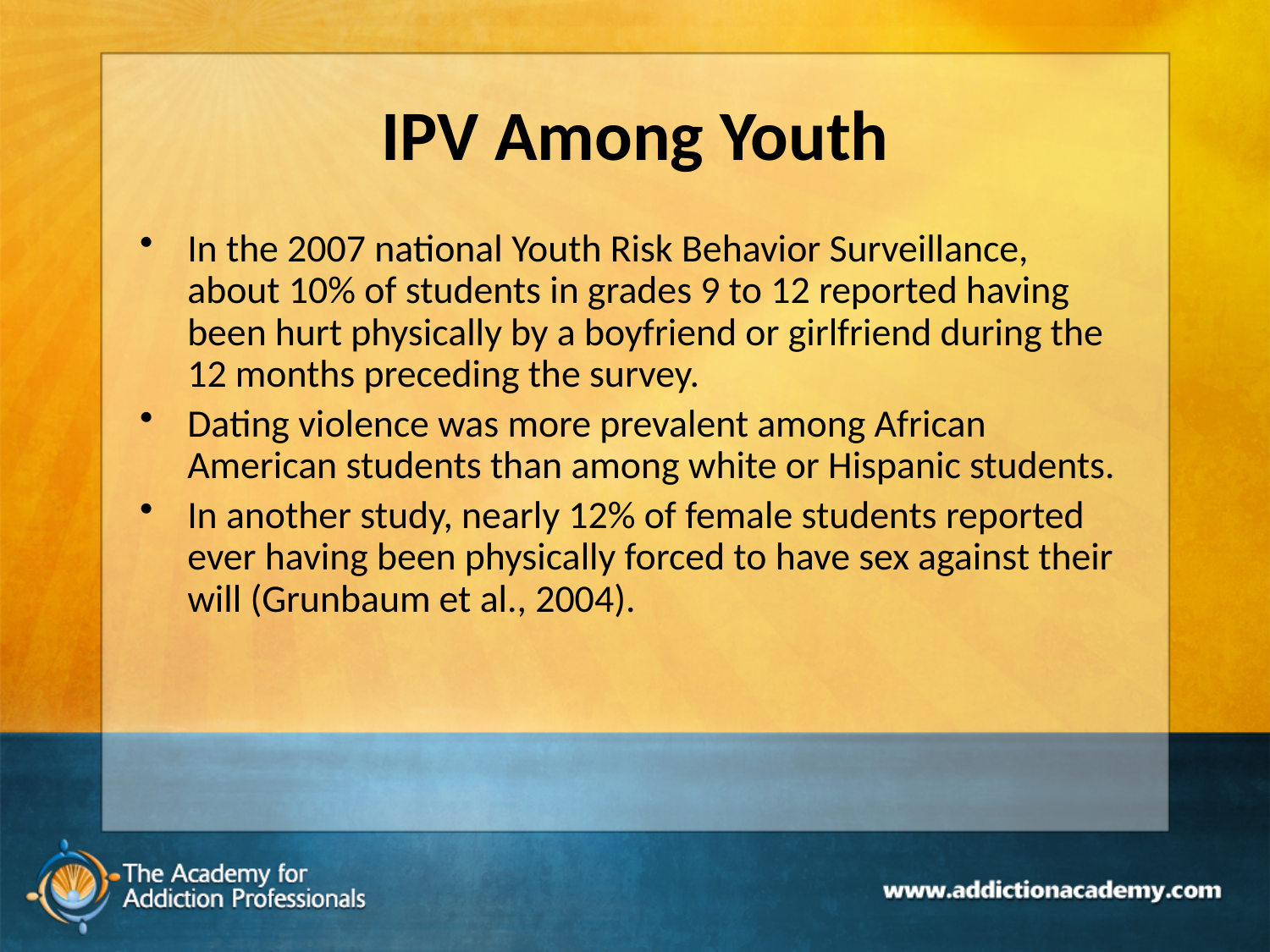

# IPV Among Youth
In the 2007 national Youth Risk Behavior Surveillance, about 10% of students in grades 9 to 12 reported having been hurt physically by a boyfriend or girlfriend during the 12 months preceding the survey.
Dating violence was more prevalent among African American students than among white or Hispanic students.
In another study, nearly 12% of female students reported ever having been physically forced to have sex against their will (Grunbaum et al., 2004).